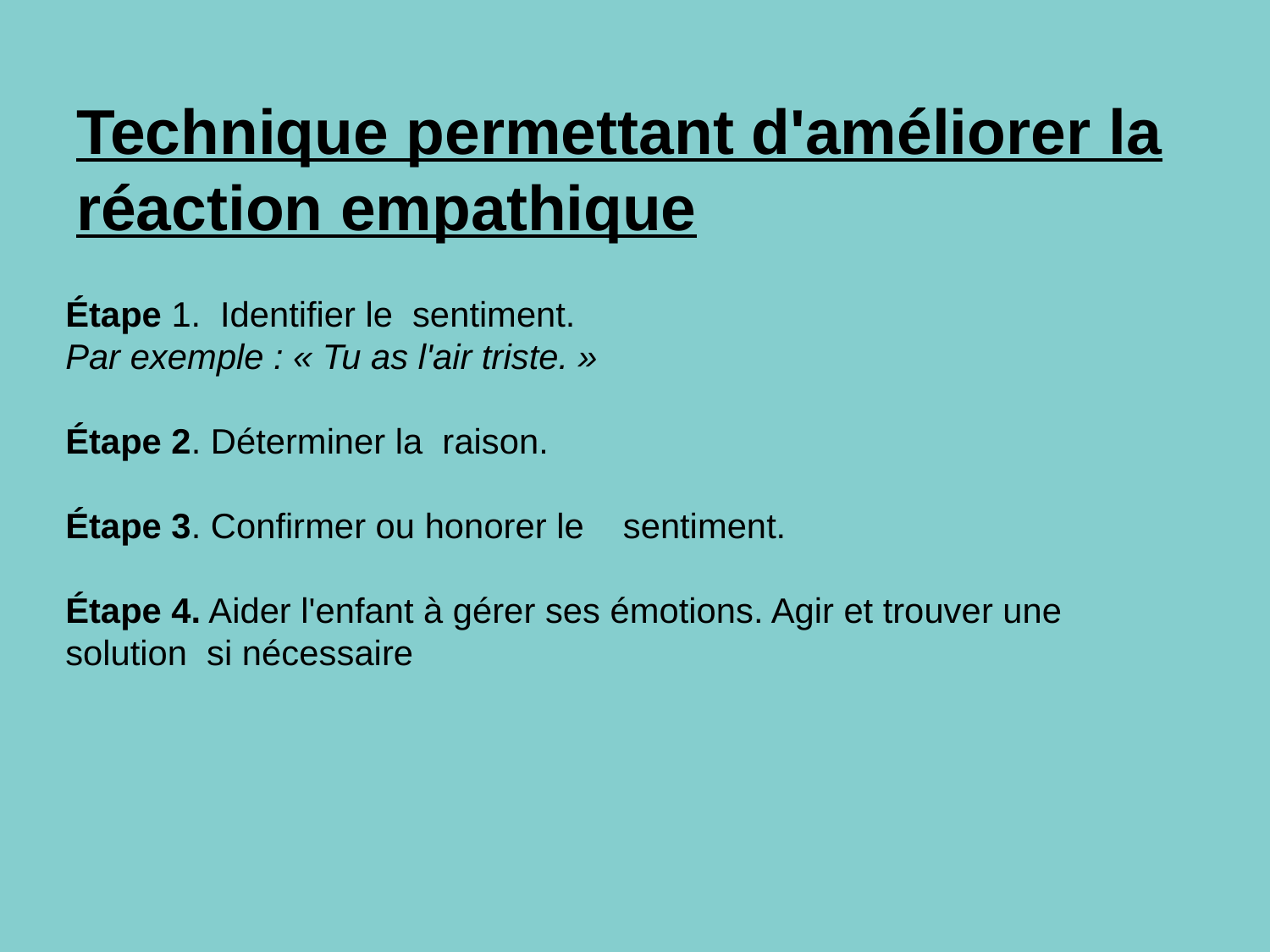

# Technique permettant d'améliorer la réaction empathique
Étape 1.  Identifier le  sentiment.
Par exemple : « Tu as l'air triste. »

Étape 2. Déterminer la  raison.

Étape 3. Confirmer ou honorer le    sentiment.

Étape 4. Aider l'enfant à gérer ses émotions. Agir et trouver une solution  si nécessaire